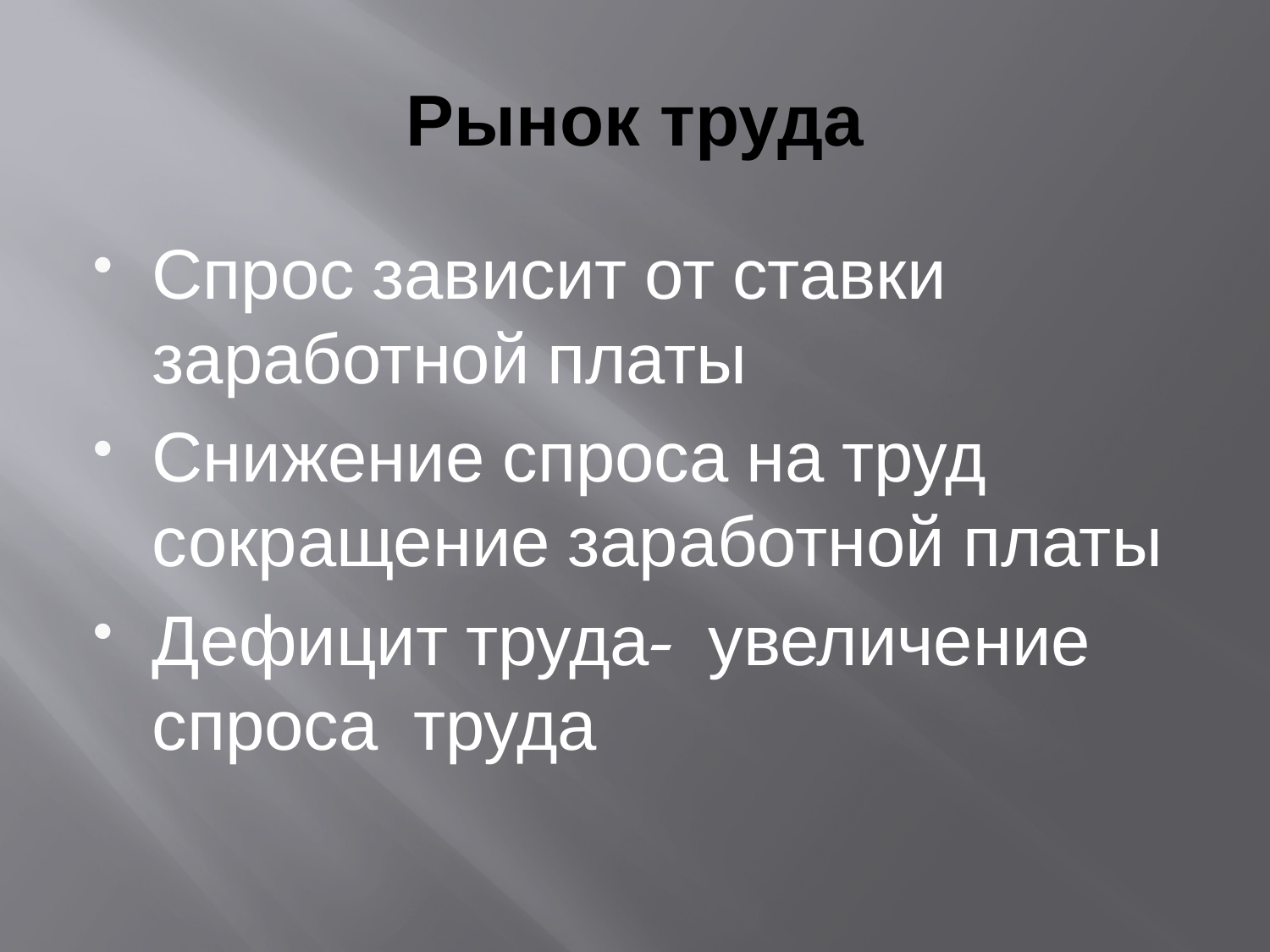

# Рынок труда
Спрос зависит от ставки заработной платы
Снижение спроса на труд сокращение заработной платы
Дефицит труда-  увеличение спроса  труда